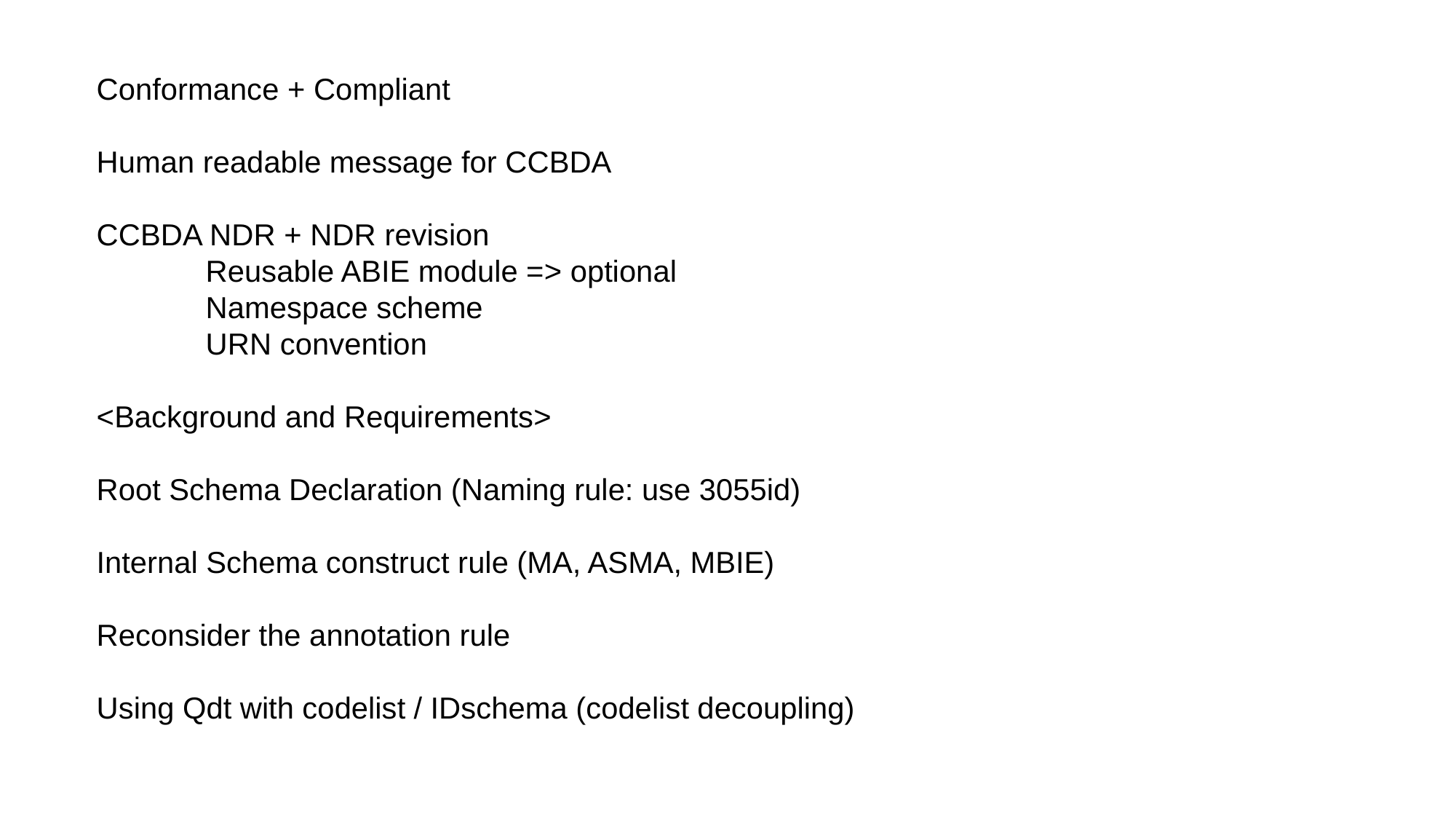

Conformance + Compliant

Human readable message for CCBDA

CCBDA NDR + NDR revision
	Reusable ABIE module => optional
	Namespace scheme
	URN convention

<Background and Requirements>

Root Schema Declaration (Naming rule: use 3055id)

Internal Schema construct rule (MA, ASMA, MBIE)

Reconsider the annotation rule

Using Qdt with codelist / IDschema (codelist decoupling)